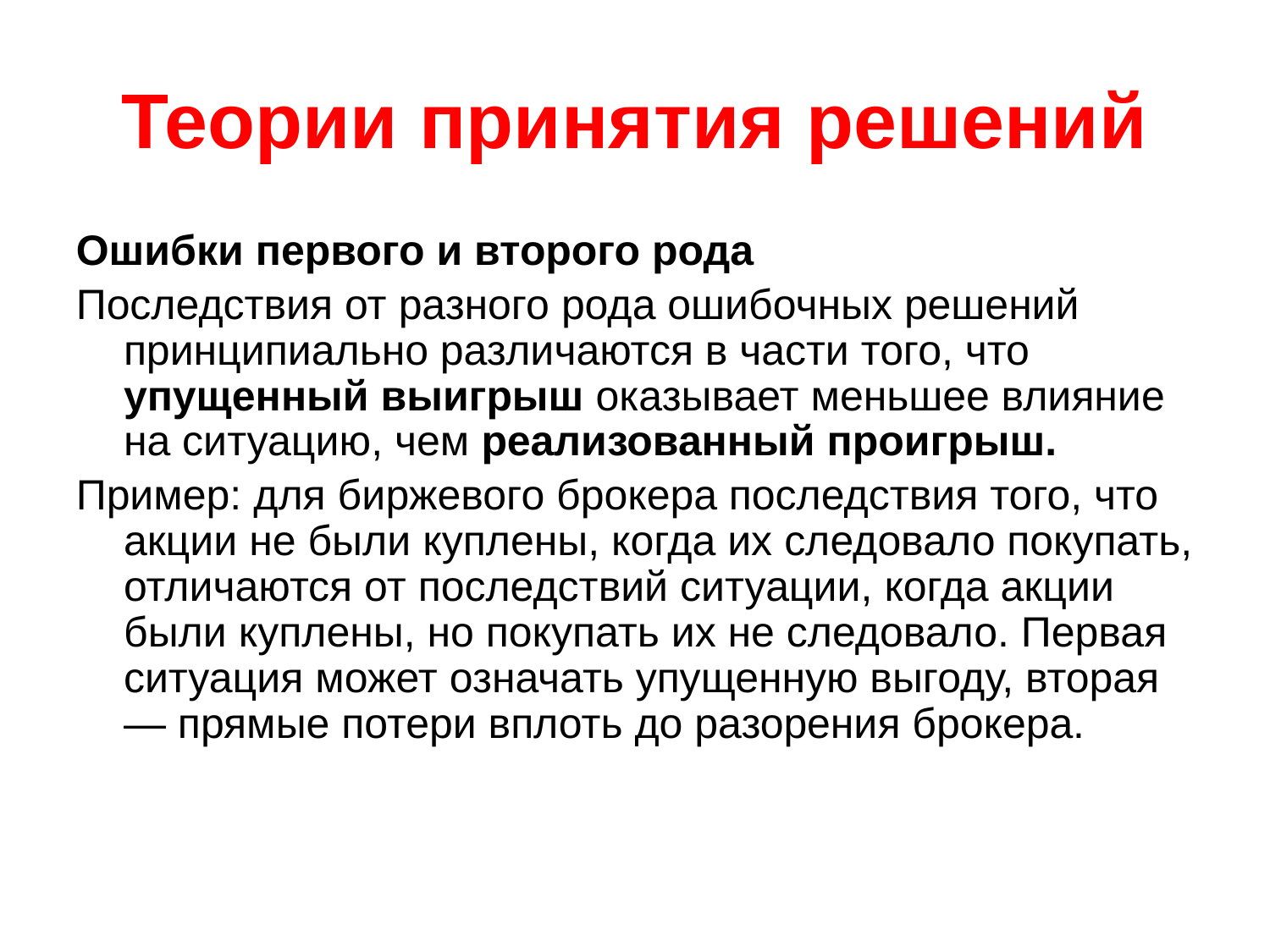

Теории принятия решений
Ошибки первого и второго рода
Последствия от разного рода ошибочных решений принципиально различаются в части того, что упущенный выигрыш оказывает меньшее влияние на ситуацию, чем реализованный проигрыш.
Пример: для биржевого брокера последствия того, что акции не были куплены, когда их следовало покупать, отличаются от последствий ситуации, когда акции были куплены, но покупать их не следовало. Первая ситуация может означать упущенную выгоду, вторая — прямые потери вплоть до разорения брокера.